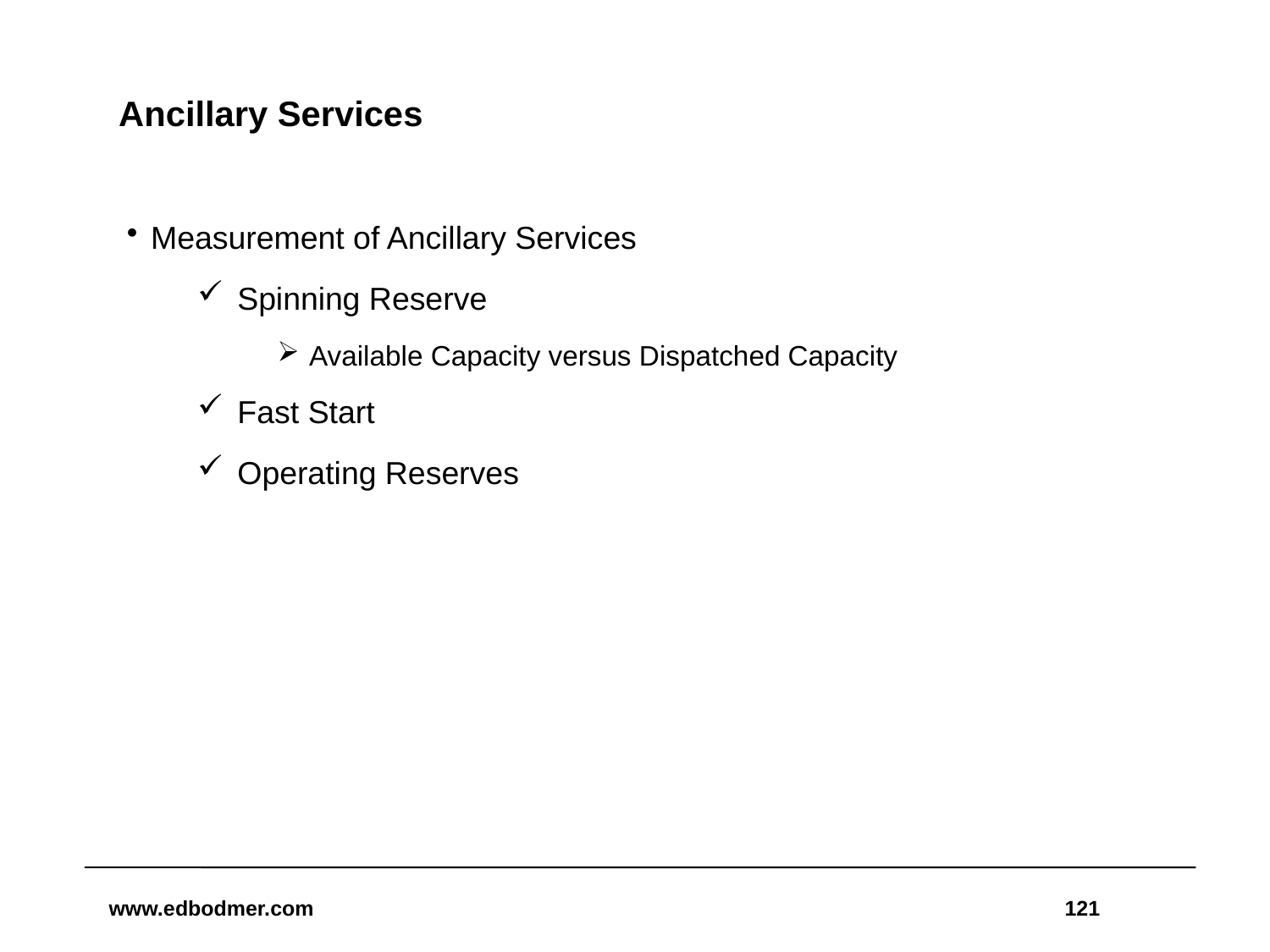

# Ancillary Services
Measurement of Ancillary Services
Spinning Reserve
Available Capacity versus Dispatched Capacity
Fast Start
Operating Reserves